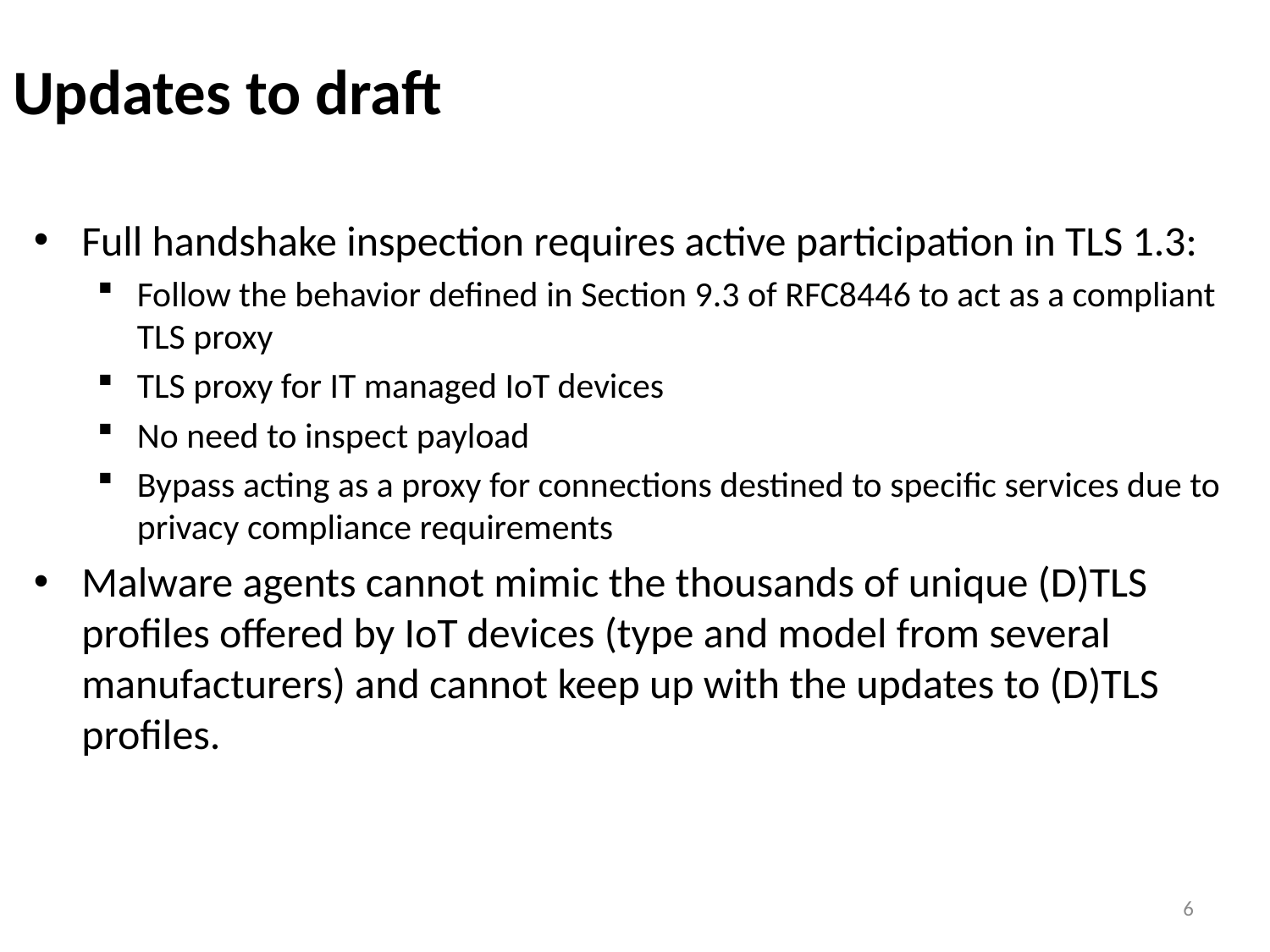

# Updates to draft

Full handshake inspection requires active participation in TLS 1.3:
Follow the behavior defined in Section 9.3 of RFC8446 to act as a compliant TLS proxy
TLS proxy for IT managed IoT devices
No need to inspect payload
Bypass acting as a proxy for connections destined to specific services due to privacy compliance requirements
Malware agents cannot mimic the thousands of unique (D)TLS profiles offered by IoT devices (type and model from several manufacturers) and cannot keep up with the updates to (D)TLS profiles.

6